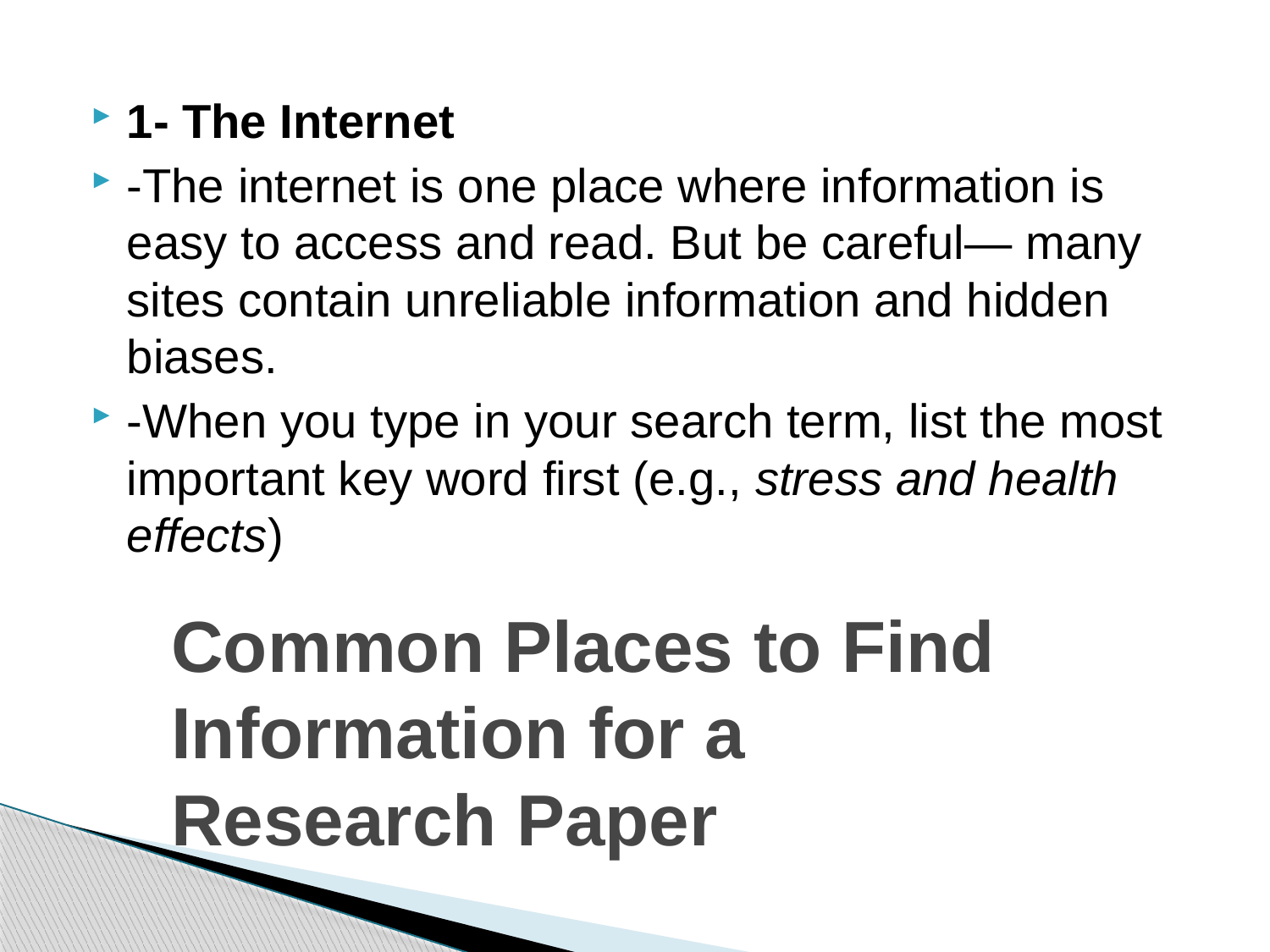

1- The Internet
-The internet is one place where information is easy to access and read. But be careful— many sites contain unreliable information and hidden biases.
-When you type in your search term, list the most important key word first (e.g., stress and health effects)

# Common Places to Find Information for a Research Paper